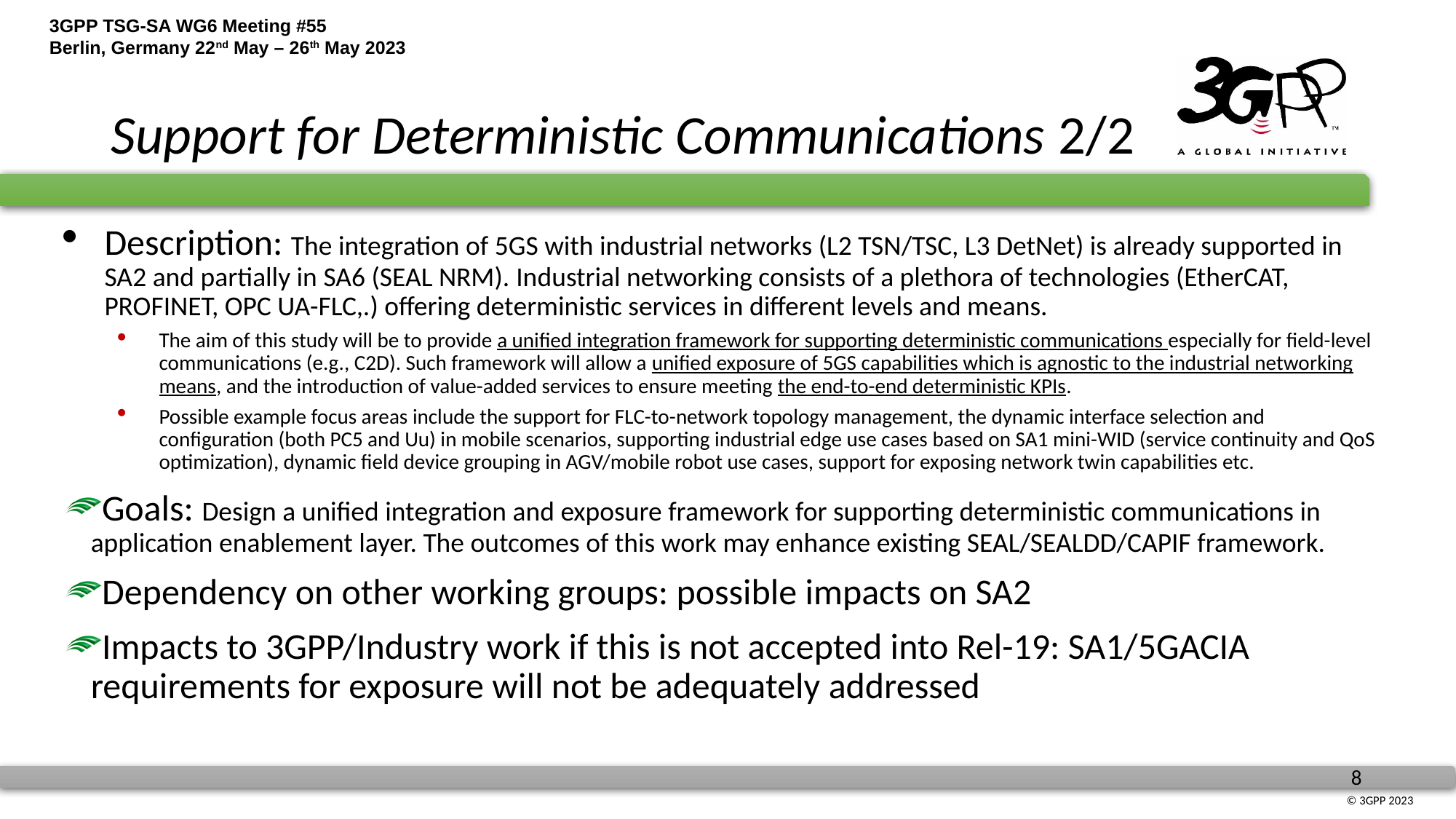

# Support for Deterministic Communications 2/2
Description: The integration of 5GS with industrial networks (L2 TSN/TSC, L3 DetNet) is already supported in SA2 and partially in SA6 (SEAL NRM). Industrial networking consists of a plethora of technologies (EtherCAT, PROFINET, OPC UA-FLC,.) offering deterministic services in different levels and means.
The aim of this study will be to provide a unified integration framework for supporting deterministic communications especially for field-level communications (e.g., C2D). Such framework will allow a unified exposure of 5GS capabilities which is agnostic to the industrial networking means, and the introduction of value-added services to ensure meeting the end-to-end deterministic KPIs.
Possible example focus areas include the support for FLC-to-network topology management, the dynamic interface selection and configuration (both PC5 and Uu) in mobile scenarios, supporting industrial edge use cases based on SA1 mini-WID (service continuity and QoS optimization), dynamic field device grouping in AGV/mobile robot use cases, support for exposing network twin capabilities etc.
Goals: Design a unified integration and exposure framework for supporting deterministic communications in application enablement layer. The outcomes of this work may enhance existing SEAL/SEALDD/CAPIF framework.
Dependency on other working groups: possible impacts on SA2
Impacts to 3GPP/Industry work if this is not accepted into Rel-19: SA1/5GACIA requirements for exposure will not be adequately addressed